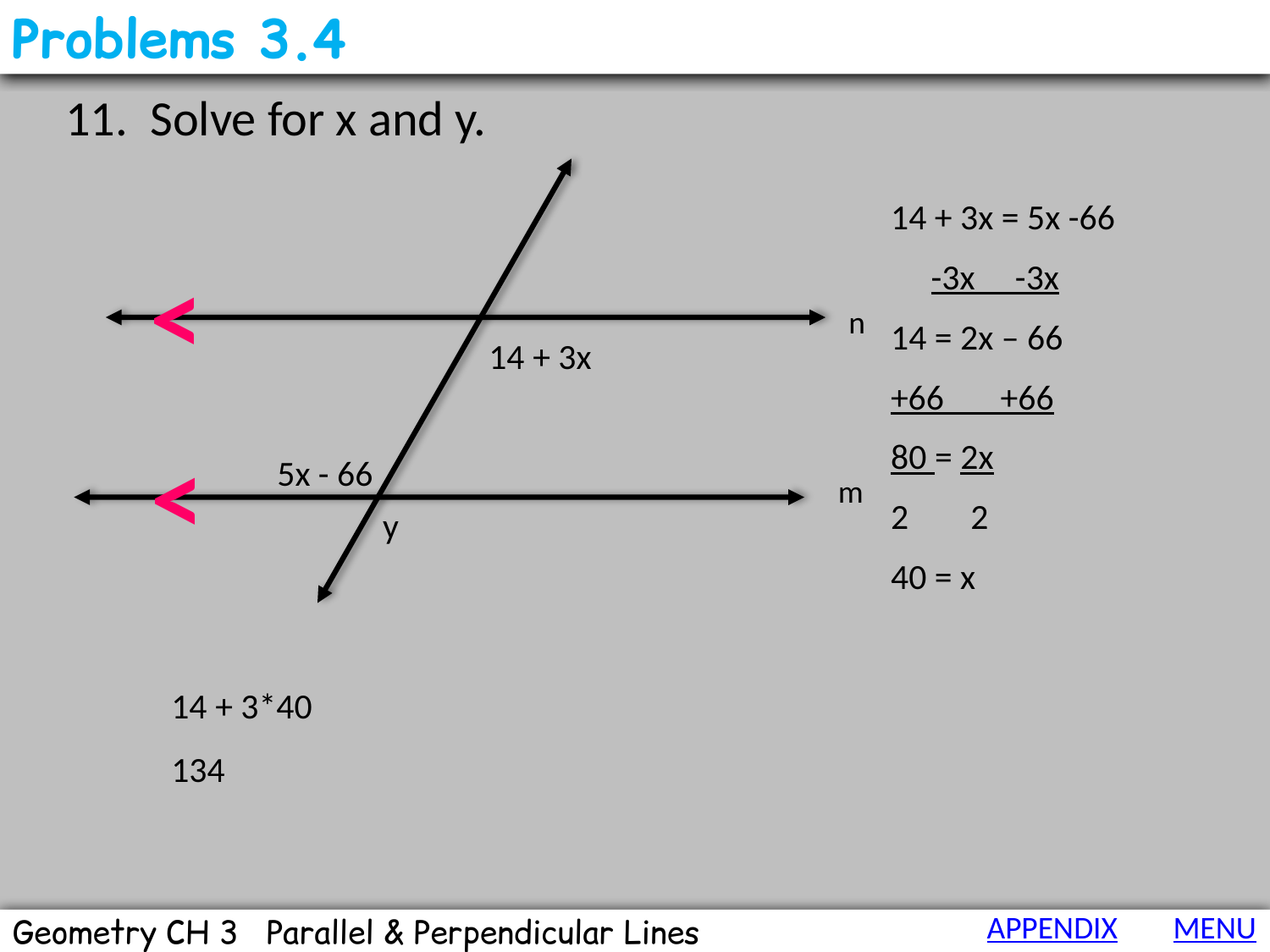

Problems 3.4
11.  Solve for x and y.

14 + 3x = 5x -66
     -3x     -3x
14 = 2x – 66
+66       +66
80 = 2x
    2
40 = x
<
n

14 + 3x
<
5x - 66
m

y
14 + 3*40
134
APPENDIX
MENU
Geometry CH 3	Parallel & Perpendicular Lines